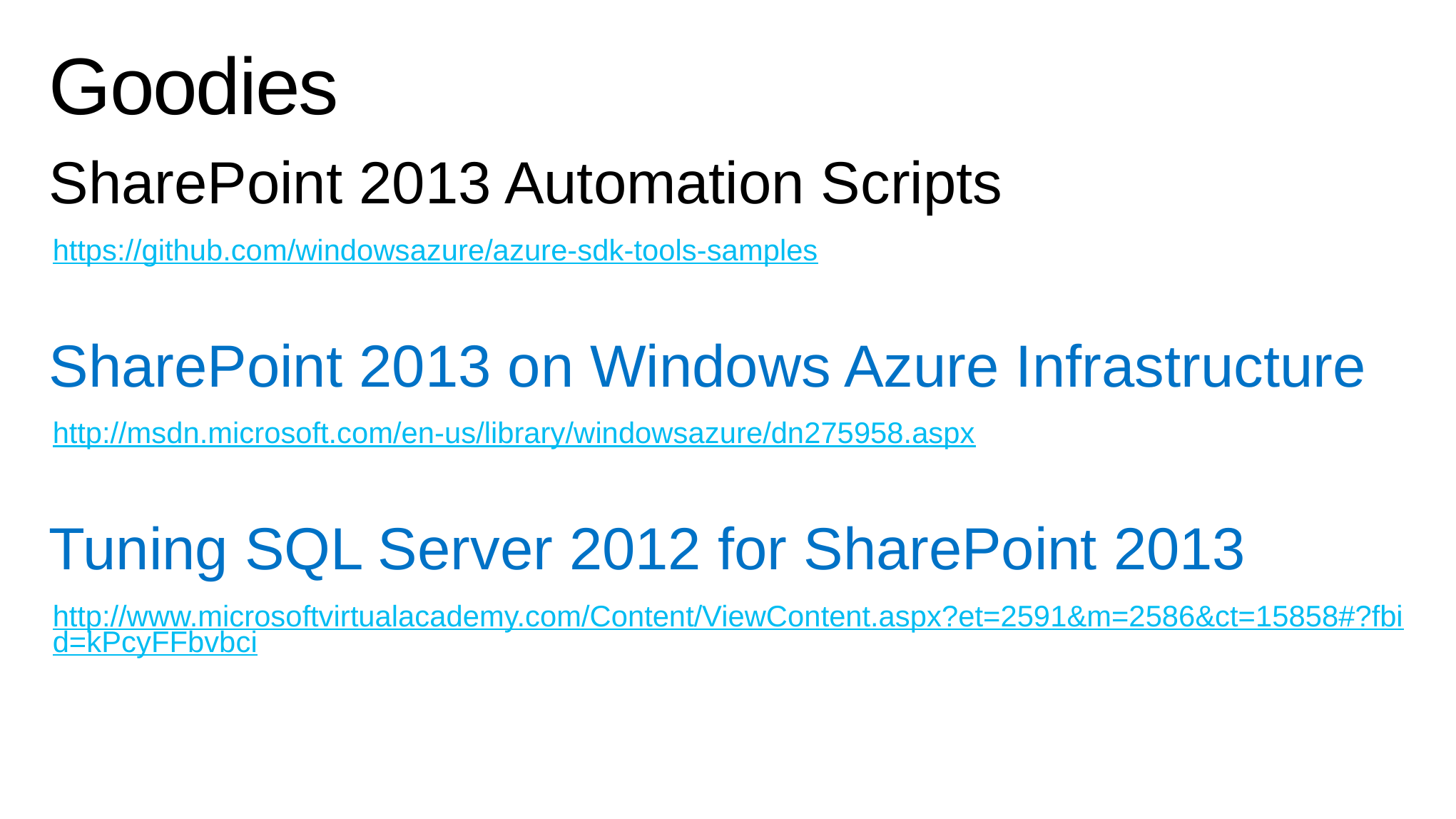

# Goodies
SharePoint 2013 Automation Scripts
https://github.com/windowsazure/azure-sdk-tools-samples

SharePoint 2013 on Windows Azure Infrastructure
http://msdn.microsoft.com/en-us/library/windowsazure/dn275958.aspx

Tuning SQL Server 2012 for SharePoint 2013
http://www.microsoftvirtualacademy.com/Content/ViewContent.aspx?et=2591&m=2586&ct=15858#?fbid=kPcyFFbvbci